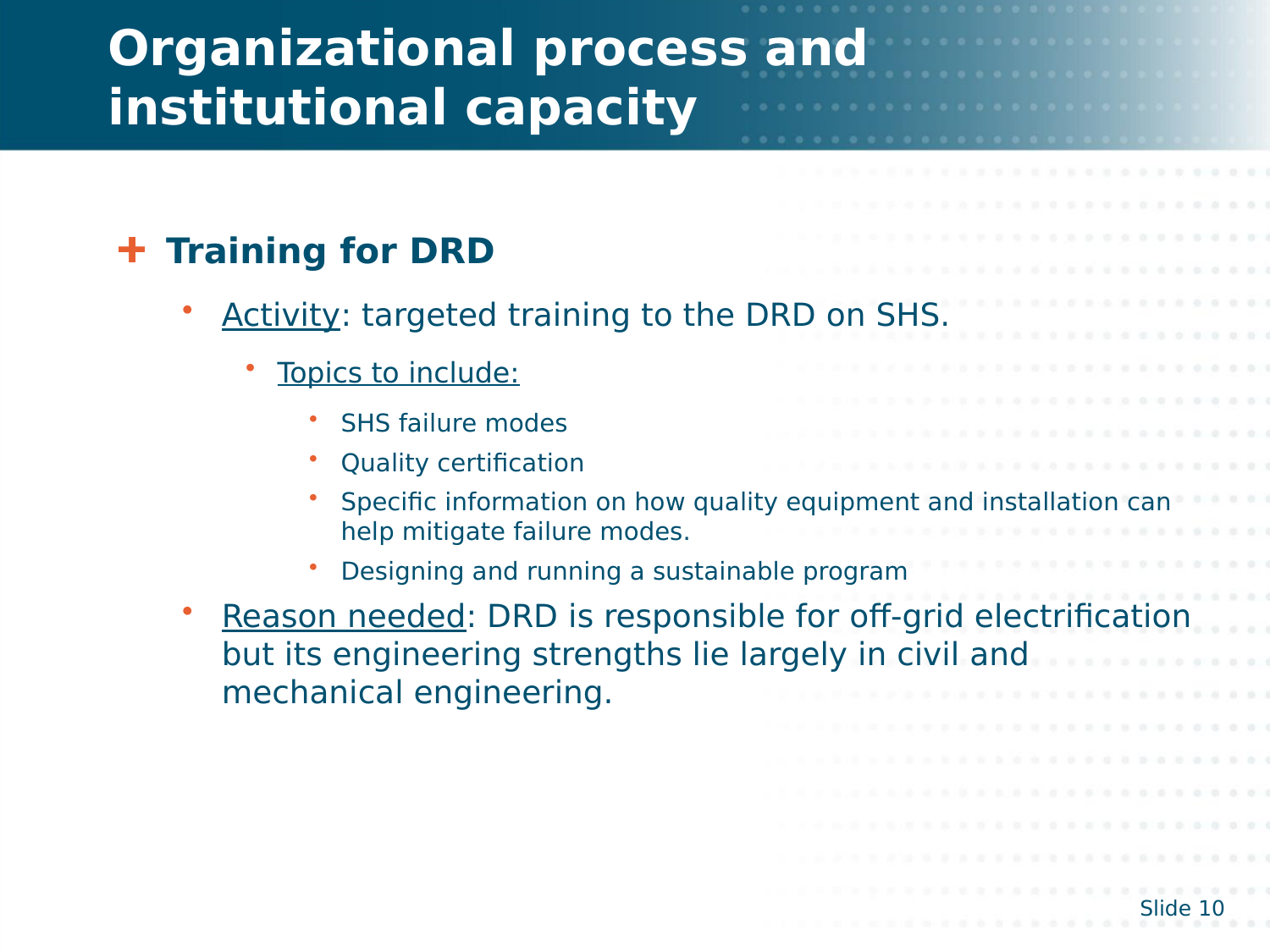

# Organizational process and institutional capacity
Training for DRD
Activity: targeted training to the DRD on SHS.
Topics to include:
SHS failure modes
Quality certification
Specific information on how quality equipment and installation can help mitigate failure modes.
Designing and running a sustainable program
Reason needed: DRD is responsible for off-grid electrification but its engineering strengths lie largely in civil and mechanical engineering.

10